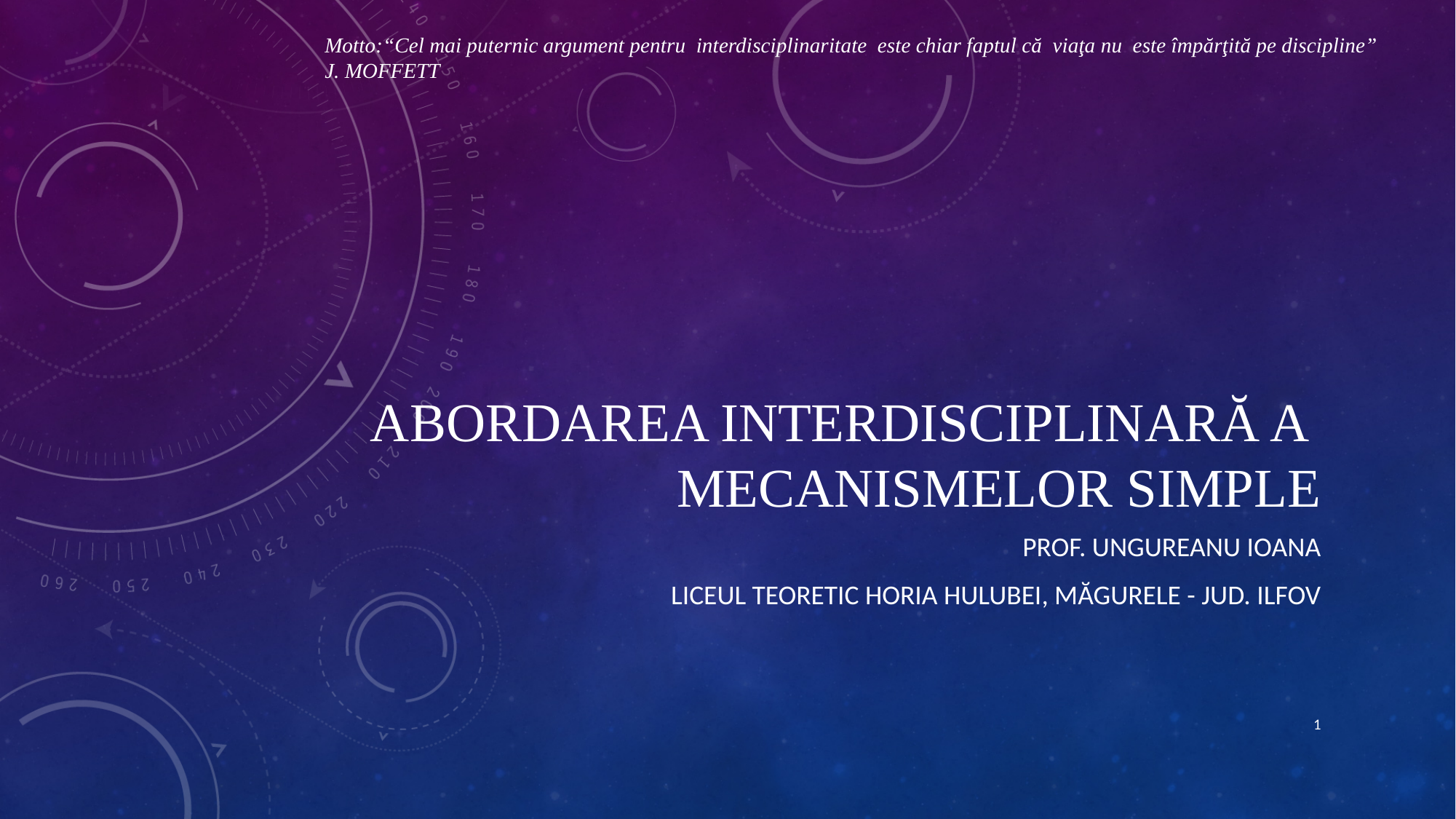

Motto:“Cel mai puternic argument pentru  interdisciplinaritate  este chiar faptul că  viaţa nu  este împărţită pe discipline” J. MOFFETT
# ABORDAREA INTERDISCIPLINARĂ A  mecanismelor simple
PROF. UNGUREANU IOANA
Liceul Teoretic Horia Hulubei, MĂgurele - Jud. Ilfov
1